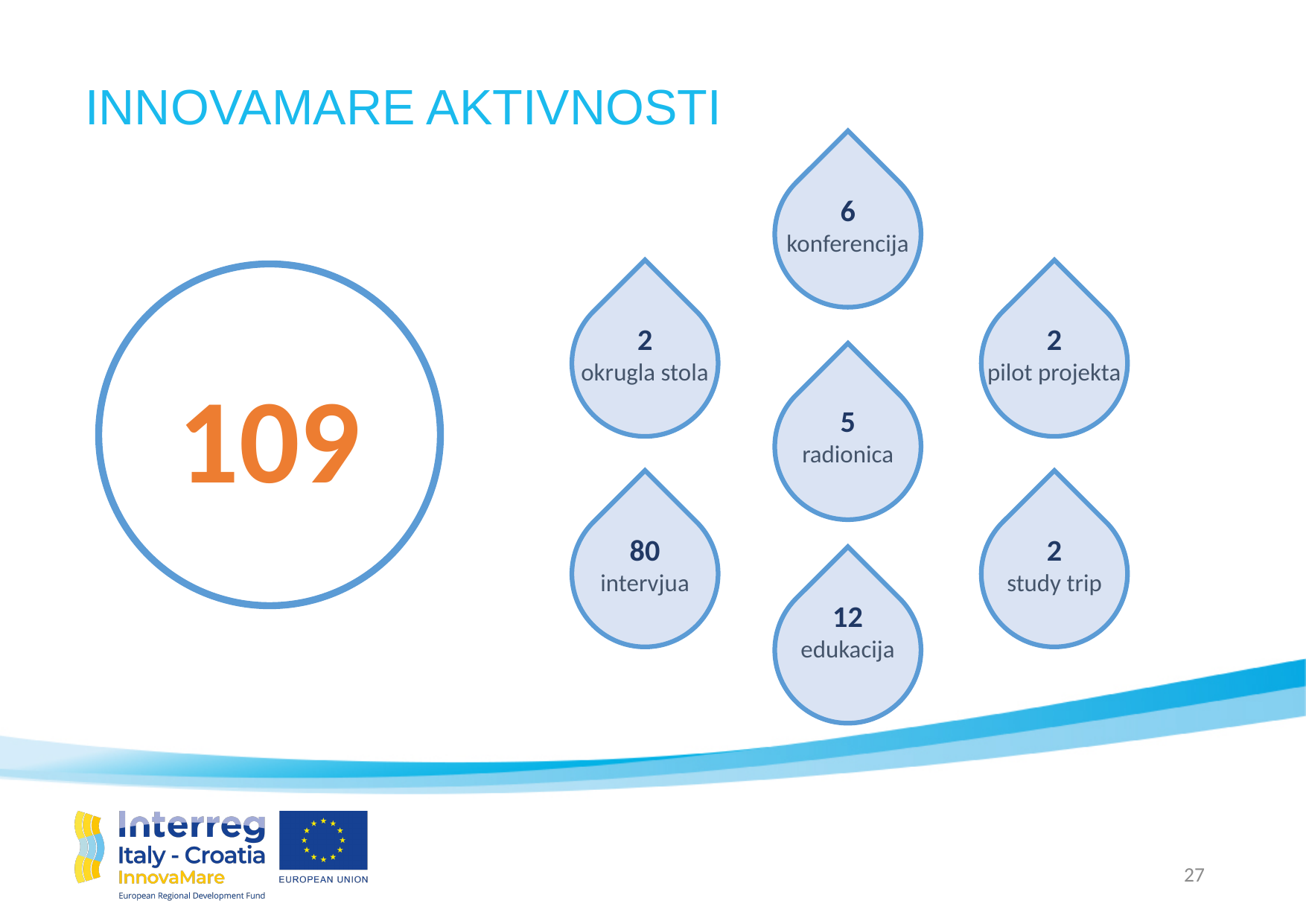

# INNOVAMARE AKTIVNOSTI

6
konferencija
109

2
okrugla stola

2
pilot projekta

5
radionica

80
intervjua

2
study trip

12
edukacija
27